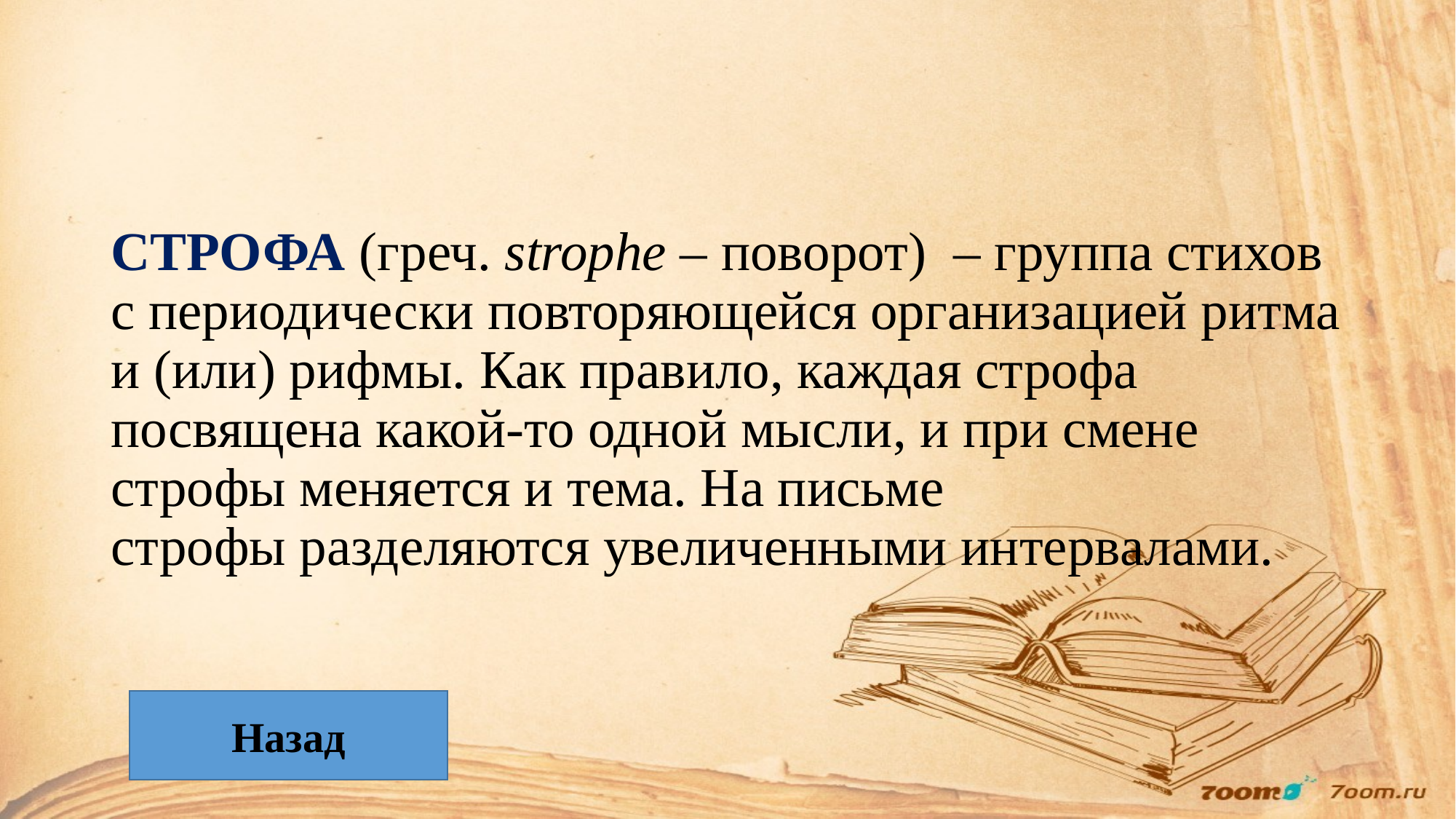

#
СТРОФА (греч. strophe – поворот)  – группа стихов с периодически повторяющейся организацией ритма и (или) рифмы. Как правило, каждая строфа посвящена какой-то одной мысли, и при смене строфы меняется и тема. На письме строфы разделяются увеличенными интервалами.

Назад